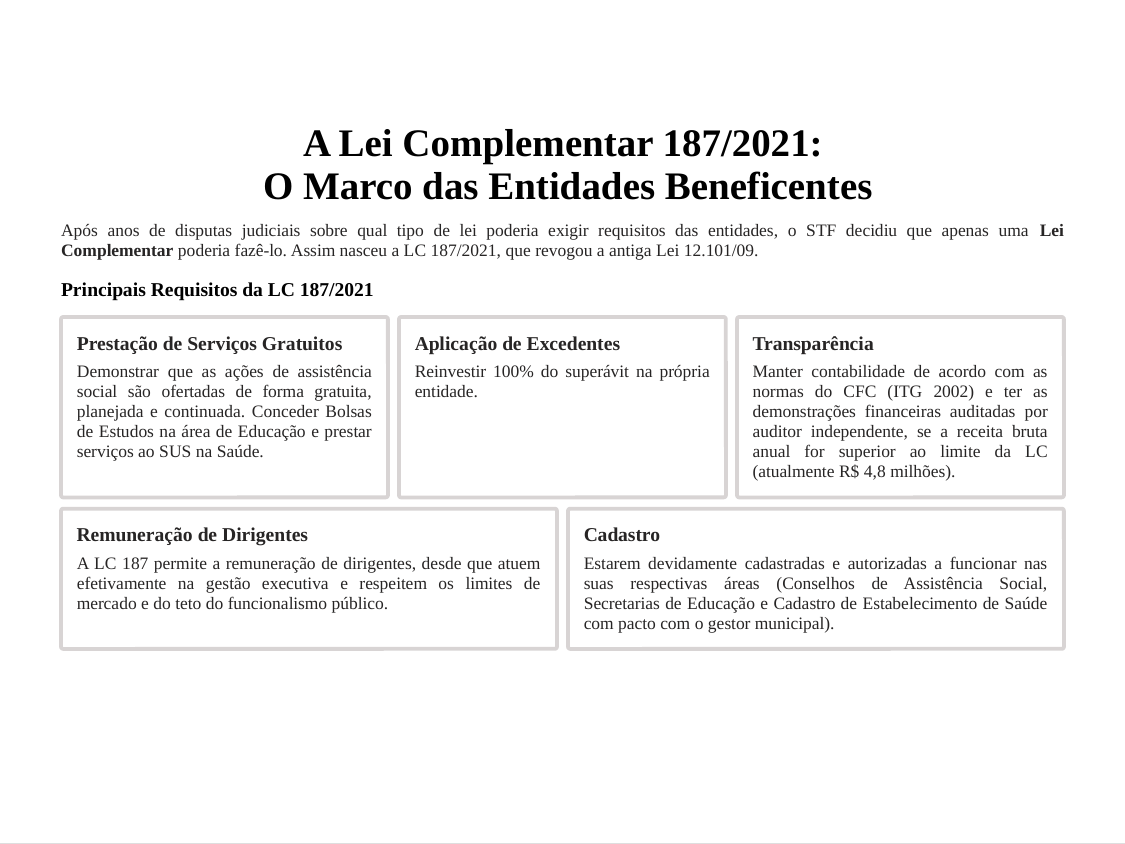

A Lei Complementar 187/2021:
O Marco das Entidades Beneficentes
Após anos de disputas judiciais sobre qual tipo de lei poderia exigir requisitos das entidades, o STF decidiu que apenas uma Lei Complementar poderia fazê-lo. Assim nasceu a LC 187/2021, que revogou a antiga Lei 12.101/09.
Principais Requisitos da LC 187/2021

Prestação de Serviços Gratuitos
Aplicação de Excedentes
Transparência
Demonstrar que as ações de assistência social são ofertadas de forma gratuita, planejada e continuada. Conceder Bolsas de Estudos na área de Educação e prestar serviços ao SUS na Saúde.
Reinvestir 100% do superávit na própria entidade.
Manter contabilidade de acordo com as normas do CFC (ITG 2002) e ter as demonstrações financeiras auditadas por auditor independente, se a receita bruta anual for superior ao limite da LC (atualmente R$ 4,8 milhões).

Remuneração de Dirigentes
Cadastro
Estarem devidamente cadastradas e autorizadas a funcionar nas suas respectivas áreas (Conselhos de Assistência Social, Secretarias de Educação e Cadastro de Estabelecimento de Saúde com pacto com o gestor municipal).
A LC 187 permite a remuneração de dirigentes, desde que atuem efetivamente na gestão executiva e respeitem os limites de mercado e do teto do funcionalismo público.